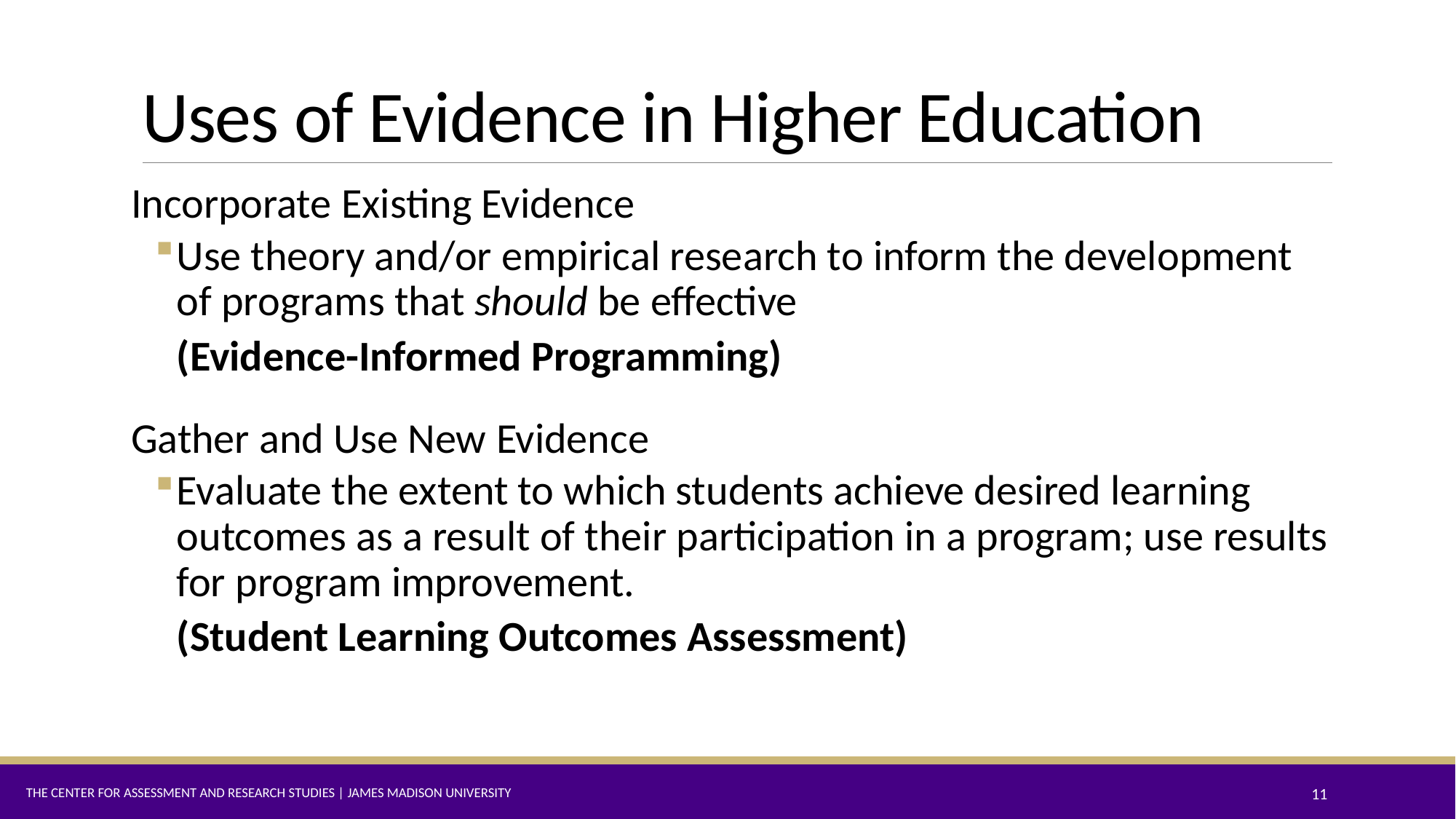

# Uses of Evidence in Higher Education
Incorporate Existing Evidence
Use theory and/or empirical research to inform the development of programs that should be effective
(Evidence-Informed Programming)
Gather and Use New Evidence
Evaluate the extent to which students achieve desired learning outcomes as a result of their participation in a program; use results for program improvement.
(Student Learning Outcomes Assessment)

The Center for Assessment and Research Studies | James Madison University
11